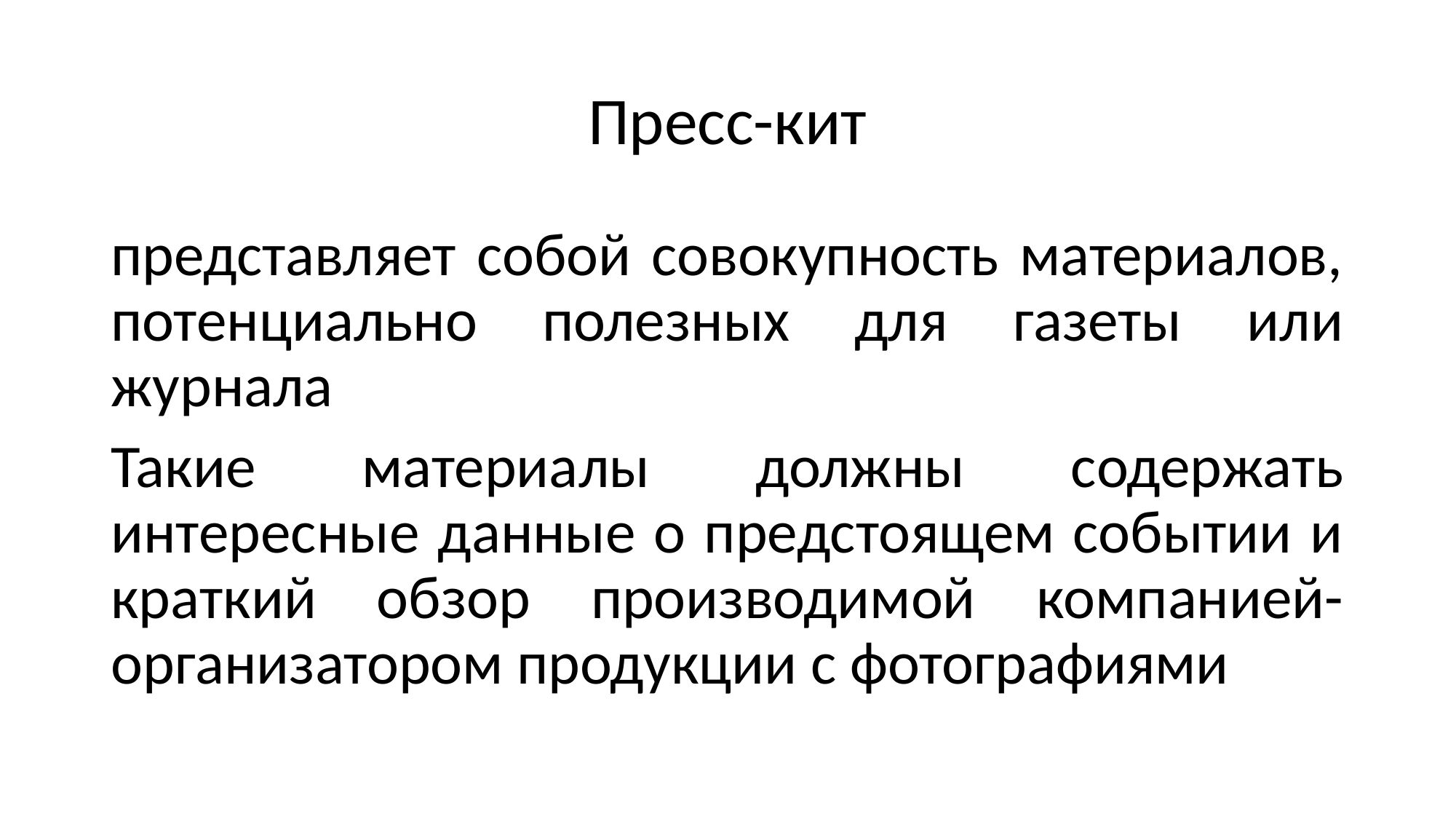

# Пресс-кит
представляет собой совокупность материалов, потенциально полезных для газеты или журнала
Такие материалы должны содержать интересные данные о предстоящем событии и краткий обзор производимой компанией-организатором продукции с фотографиями